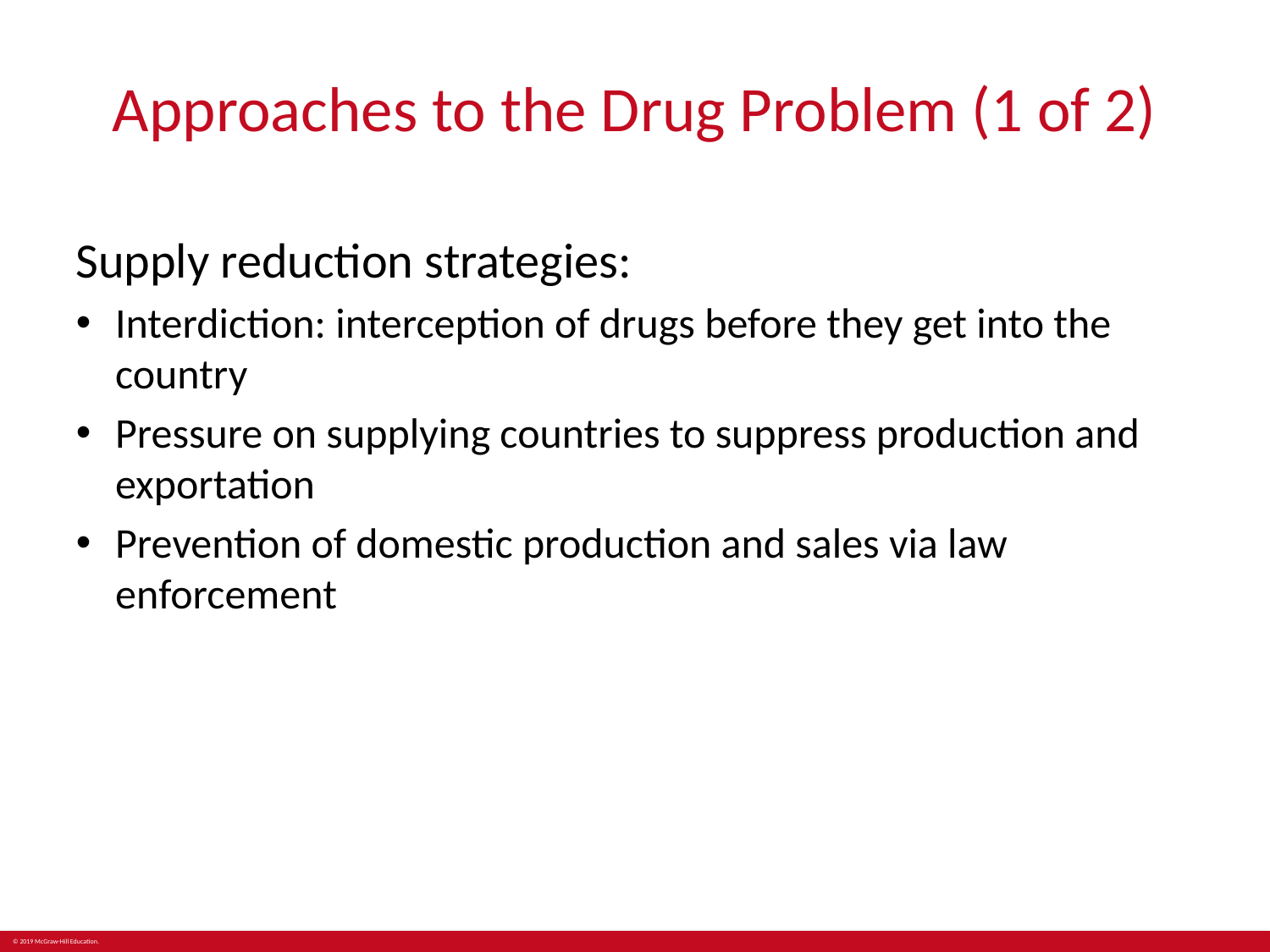

# Approaches to the Drug Problem (1 of 2)
Supply reduction strategies:
Interdiction: interception of drugs before they get into the country
Pressure on supplying countries to suppress production and exportation
Prevention of domestic production and sales via law enforcement